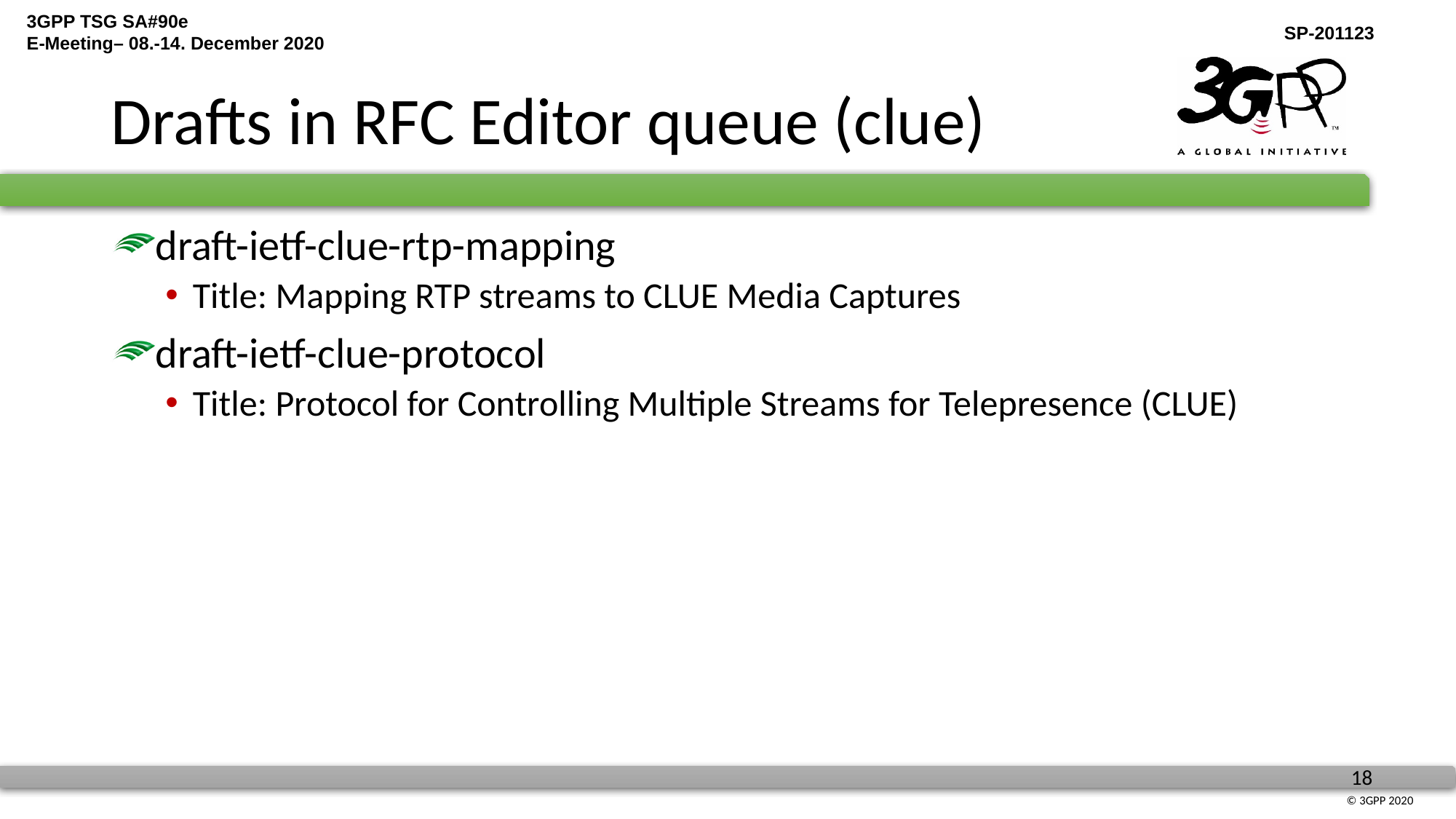

# Drafts in RFC Editor queue (clue)
draft-ietf-clue-rtp-mapping
Title: Mapping RTP streams to CLUE Media Captures
draft-ietf-clue-protocol
Title: Protocol for Controlling Multiple Streams for Telepresence (CLUE)